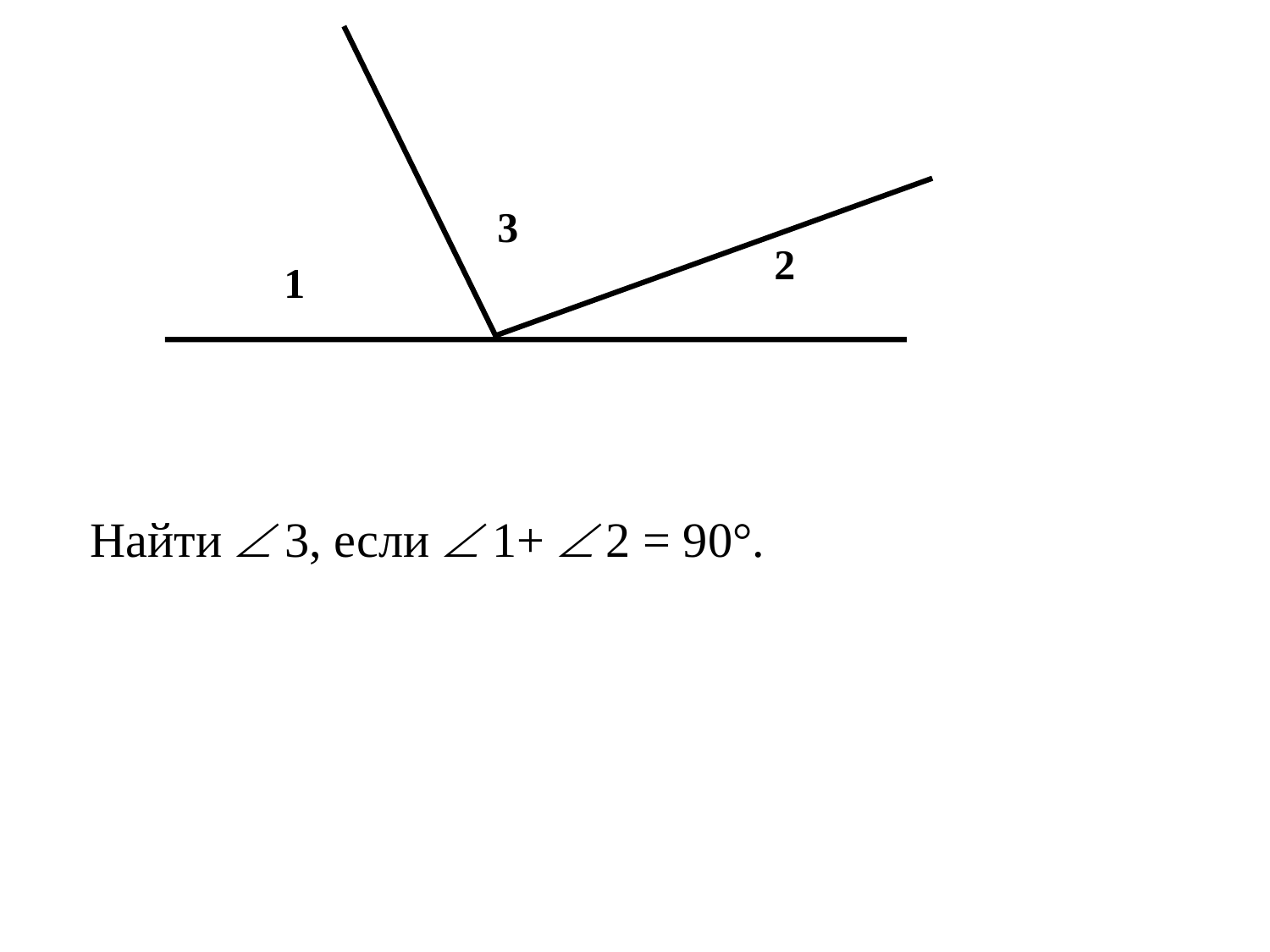

3
2
1

Найти ∠ 3, если ∠ 1+ ∠ 2 = 90°.